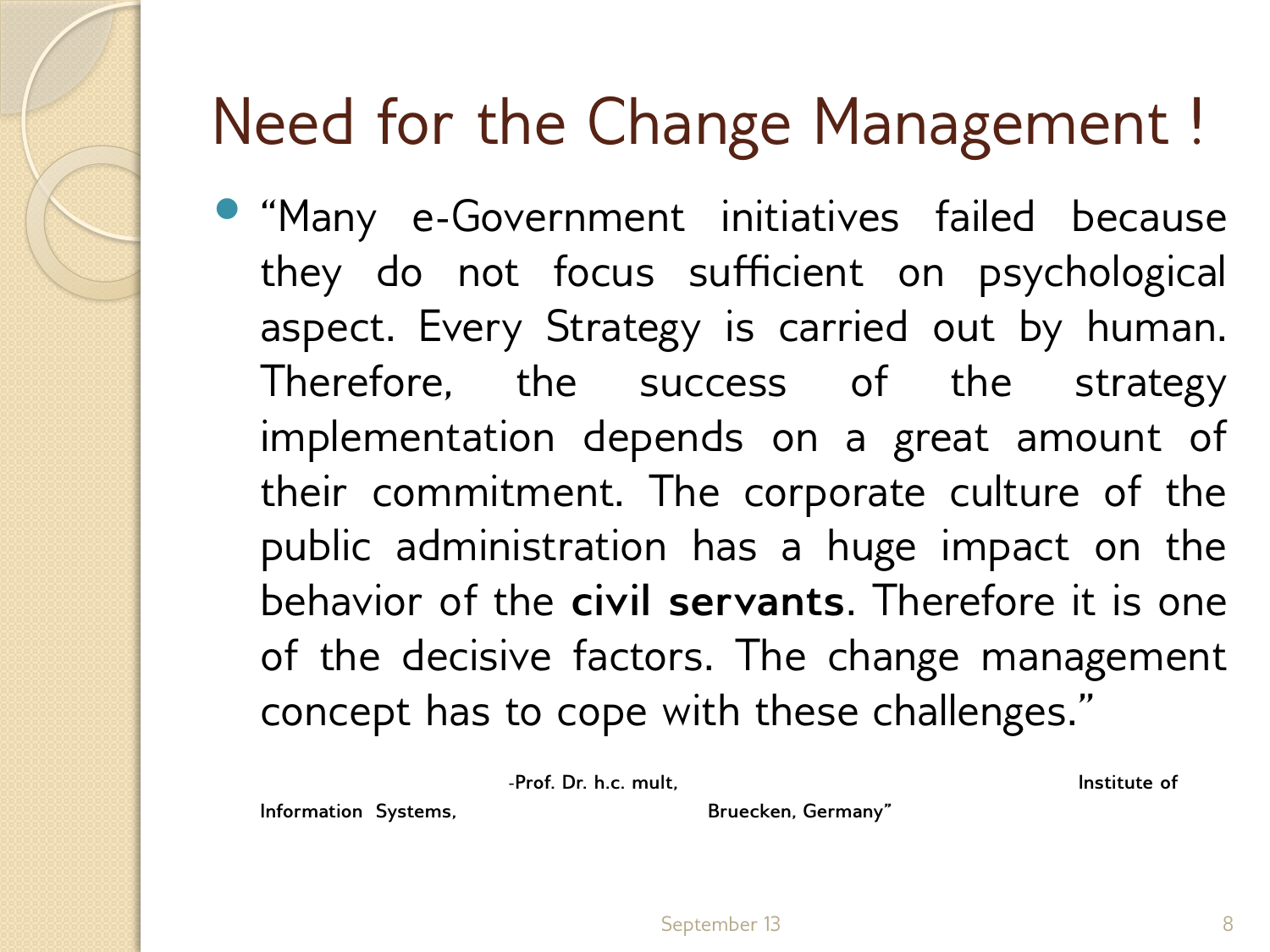

# Need for the Change Management !
“Many e-Government initiatives failed because they do not focus sufficient on psychological aspect. Every Strategy is carried out by human. Therefore, the success of the strategy implementation depends on a great amount of their commitment. The corporate culture of the public administration has a huge impact on the behavior of the civil servants. Therefore it is one of the decisive factors. The change management concept has to cope with these challenges.”
					                  -Prof. Dr. h.c. mult,                                        				               Institute of Information  Systems, 				                                     Bruecken, Germany”

September 13
8